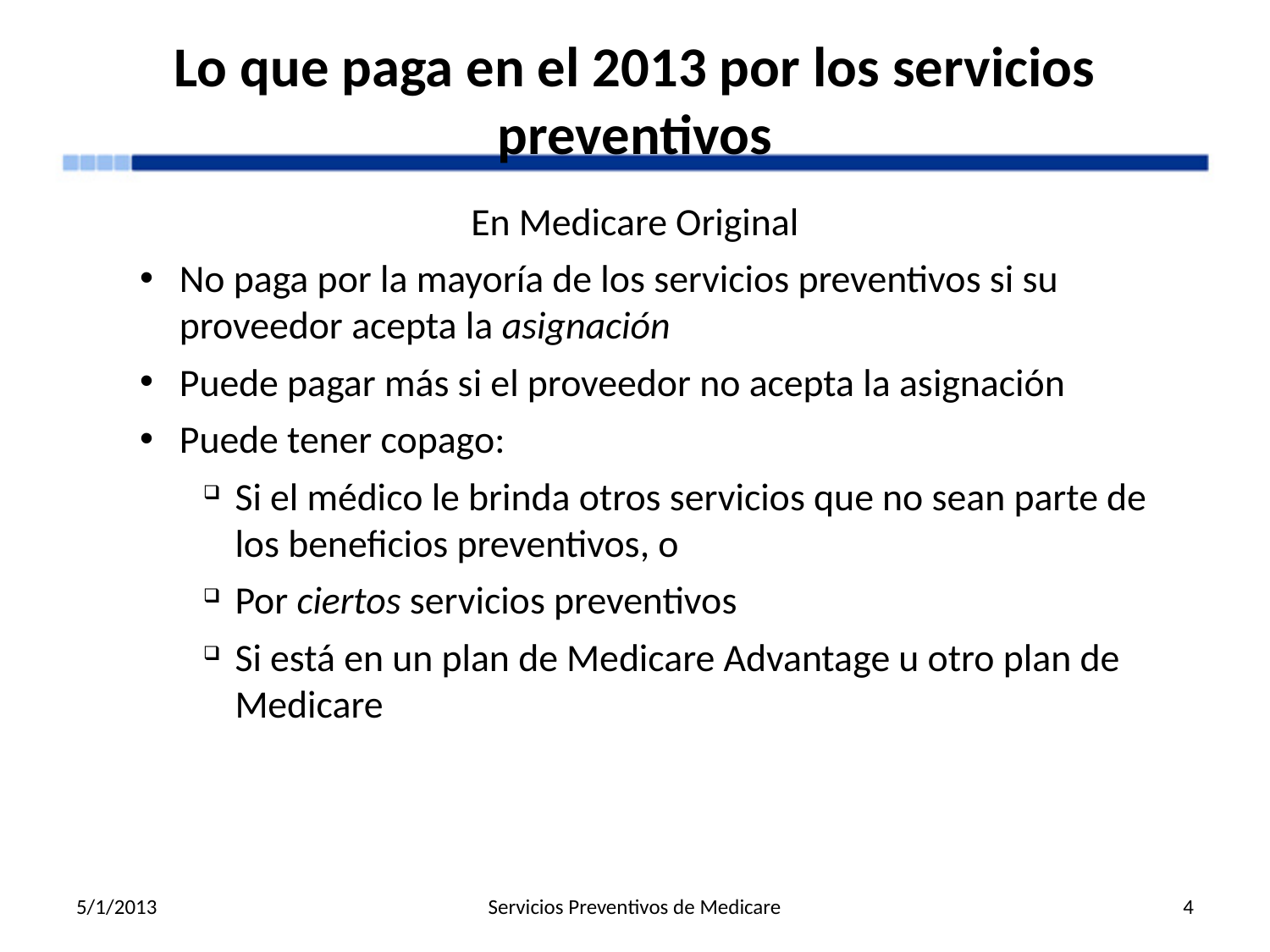

# Lo que paga en el 2013 por los servicios preventivos
En Medicare Original
No paga por la mayoría de los servicios preventivos si su proveedor acepta la asignación
Puede pagar más si el proveedor no acepta la asignación
Puede tener copago:
Si el médico le brinda otros servicios que no sean parte de los beneficios preventivos, o
Por ciertos servicios preventivos
Si está en un plan de Medicare Advantage u otro plan de Medicare

5/1/2013
Servicios Preventivos de Medicare
4